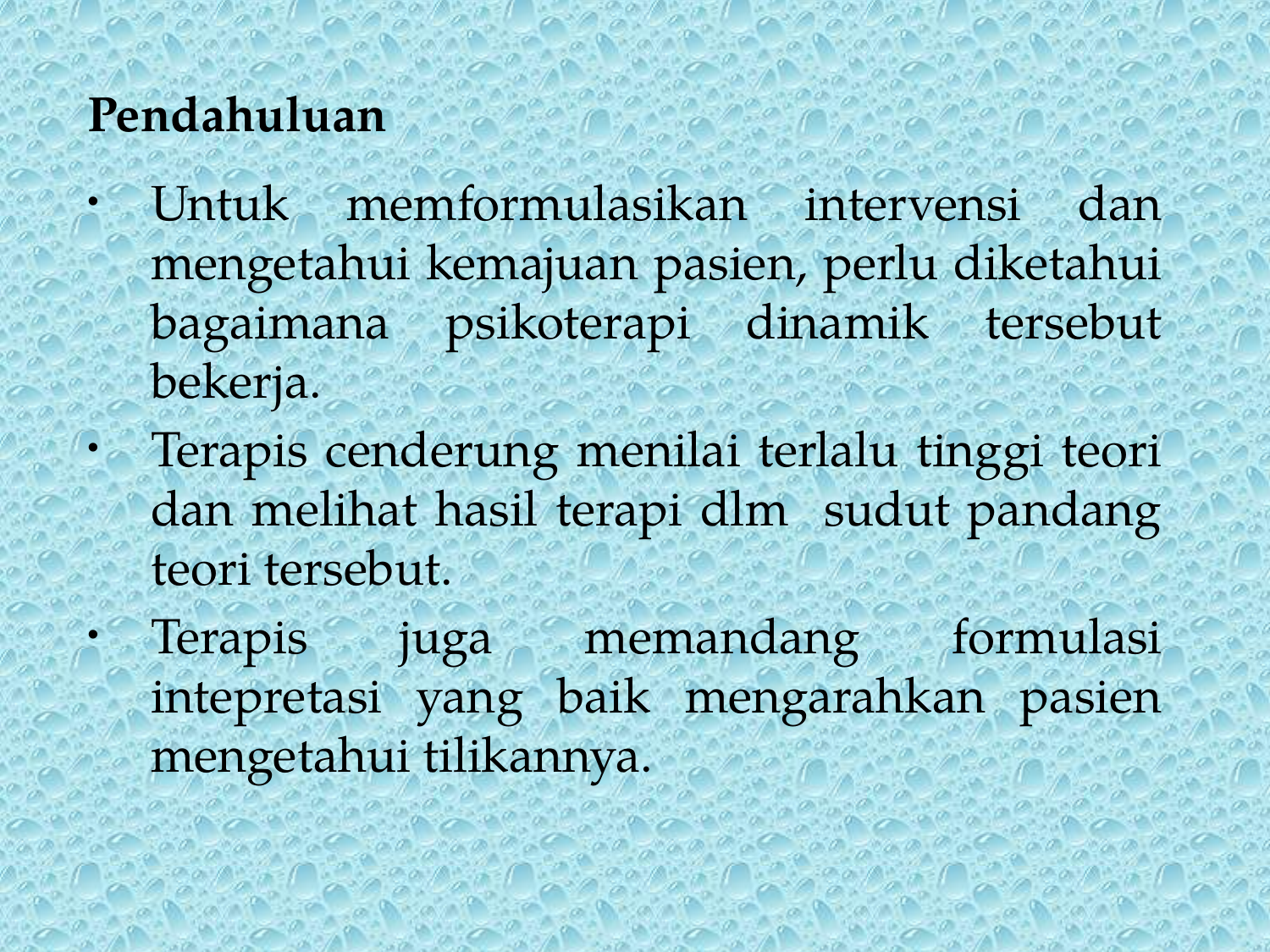

Pendahuluan

Untuk memformulasikan intervensi dan mengetahui kemajuan pasien, perlu diketahui bagaimana psikoterapi dinamik tersebut bekerja.
Terapis cenderung menilai terlalu tinggi teori dan melihat hasil terapi dlm  sudut pandang teori tersebut.
Terapis juga memandang formulasi intepretasi yang baik mengarahkan pasien mengetahui tilikannya.